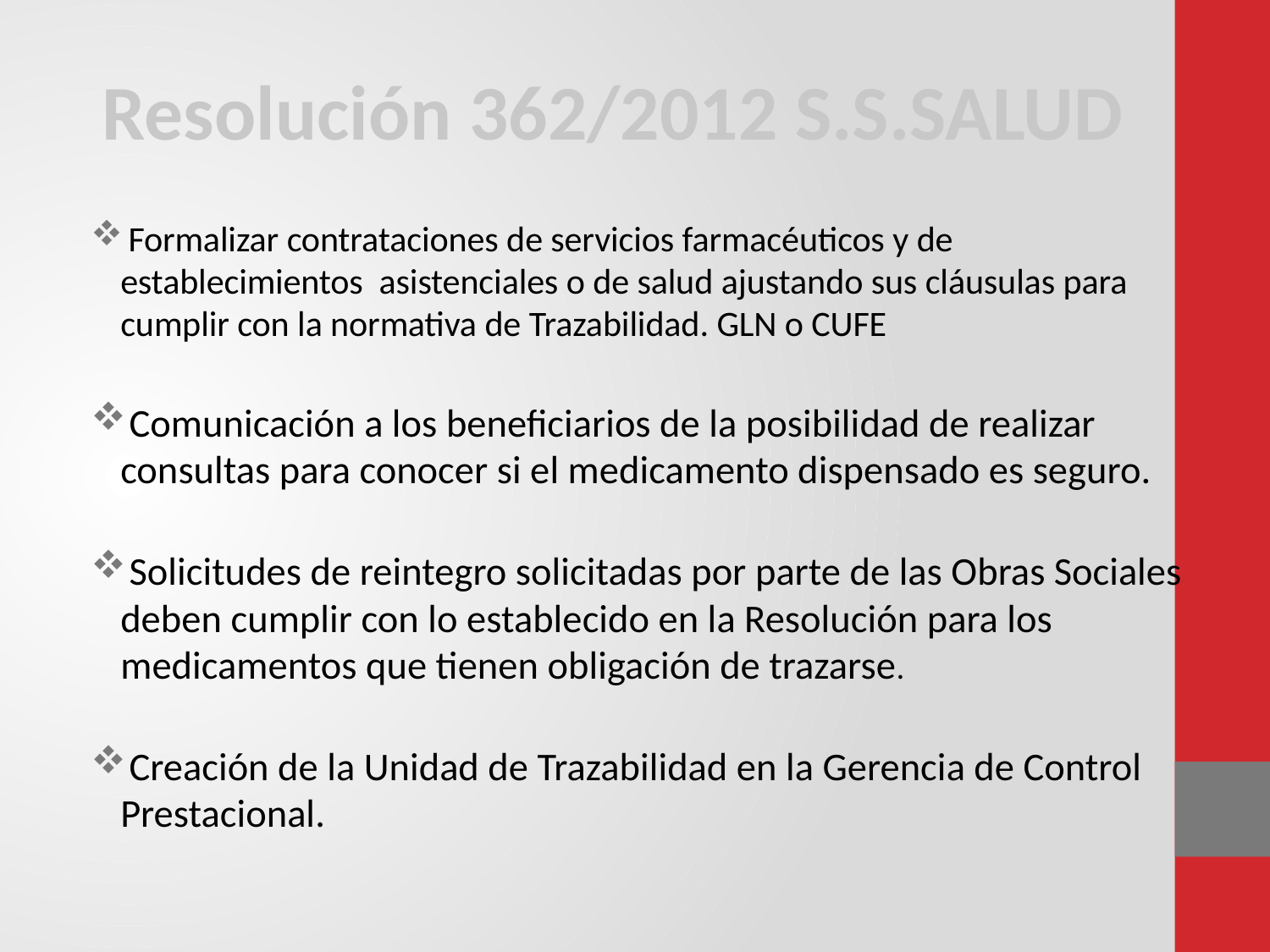

Resolución 362/2012 S.S.SALUD

 Formalizar contrataciones de servicios farmacéuticos y de establecimientos  asistenciales o de salud ajustando sus cláusulas para cumplir con la normativa de Trazabilidad. GLN o CUFE

 Comunicación a los beneficiarios de la posibilidad de realizar consultas para conocer si el medicamento dispensado es seguro.

 Solicitudes de reintegro solicitadas por parte de las Obras Sociales deben cumplir con lo establecido en la Resolución para los medicamentos que tienen obligación de trazarse.

 Creación de la Unidad de Trazabilidad en la Gerencia de Control Prestacional.